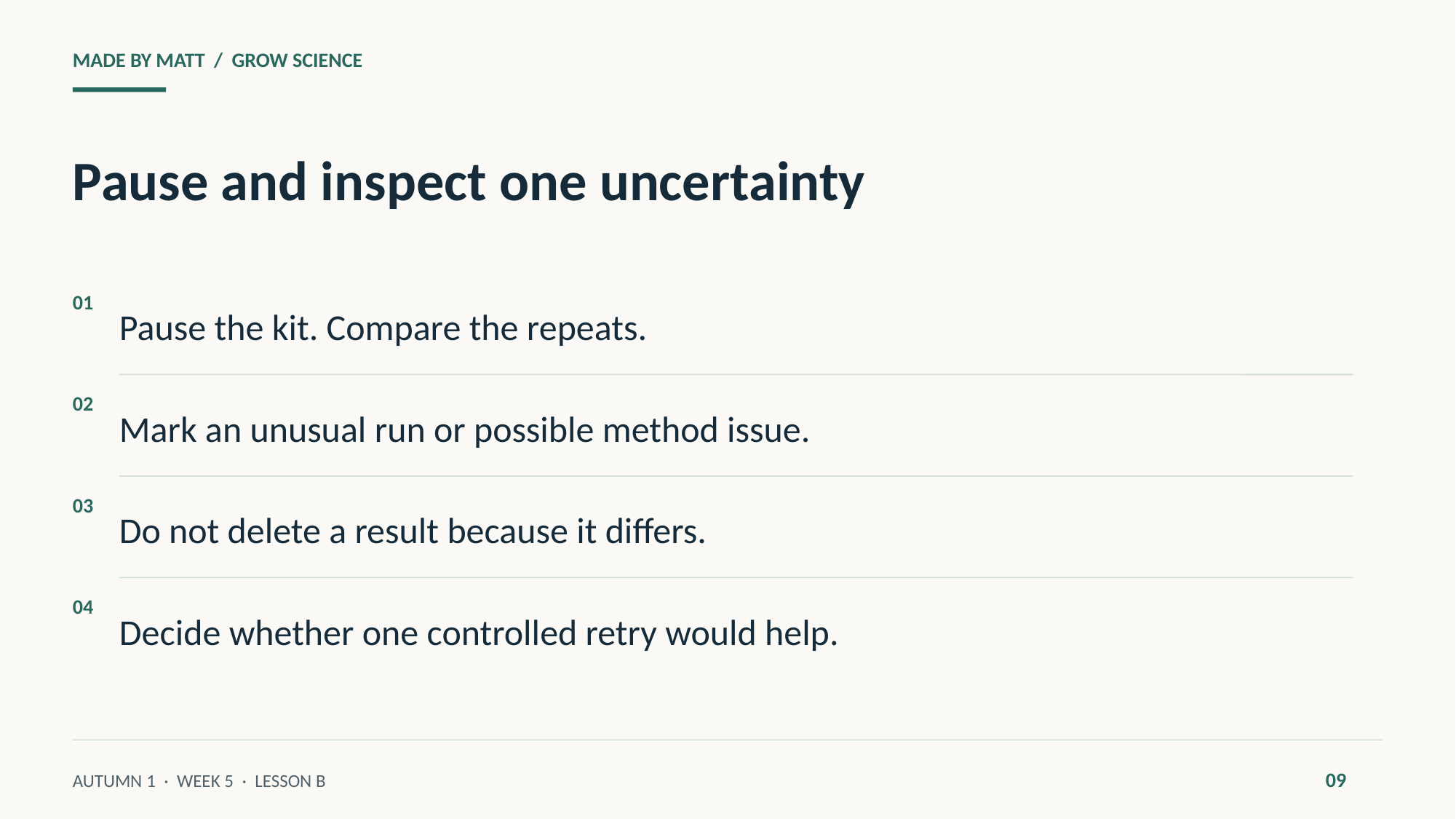

MADE BY MATT  /  GROW SCIENCE

Pause and inspect one uncertainty
Pause the kit. Compare the repeats.
01

Mark an unusual run or possible method issue.
02

Do not delete a result because it differs.
03

Decide whether one controlled retry would help.
04

09
AUTUMN 1  ·  WEEK 5  ·  LESSON B